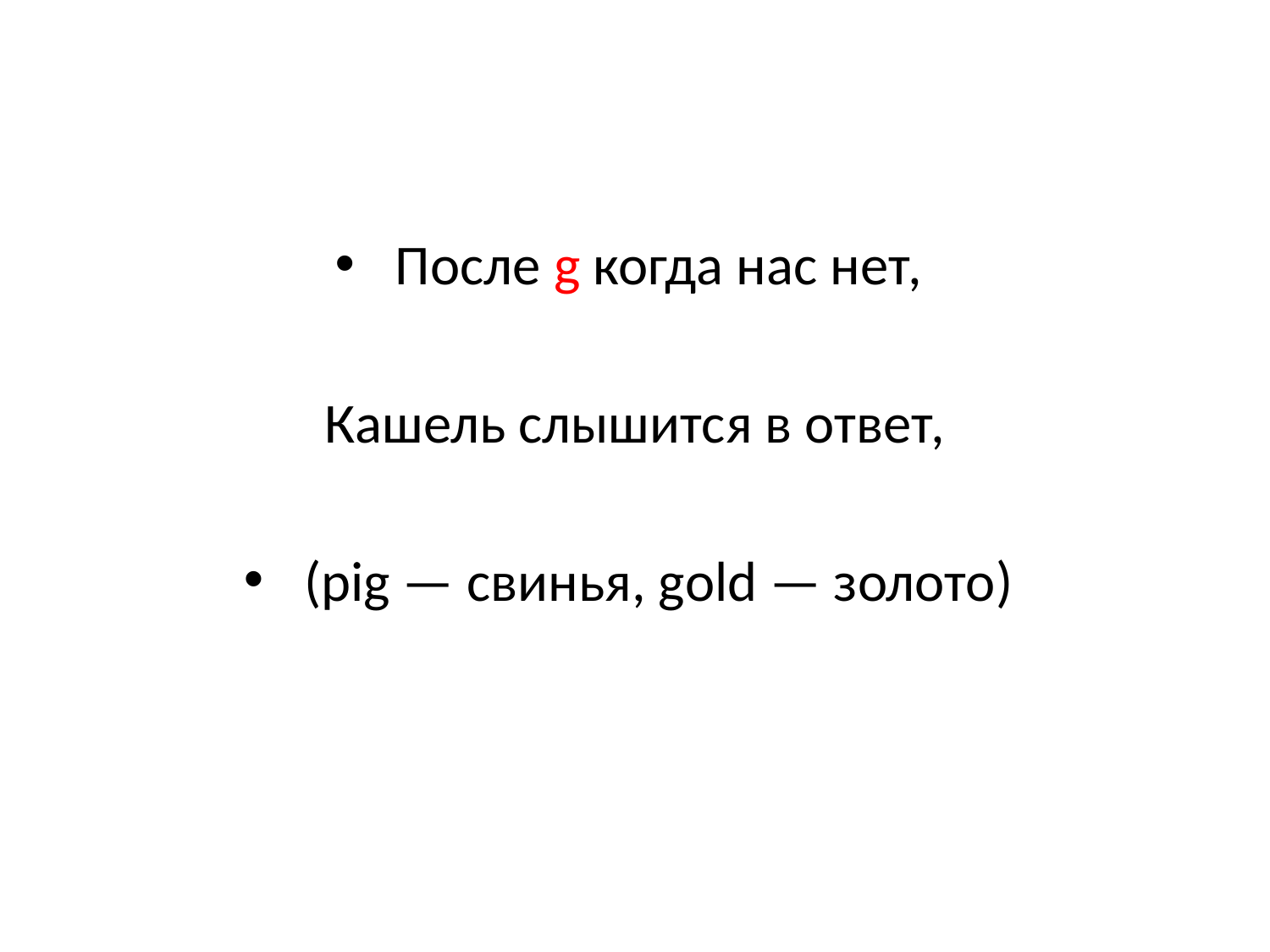

#
 После g когда нас нет,

Кашель слышится в ответ,

 (pig — свинья, gold — золото)